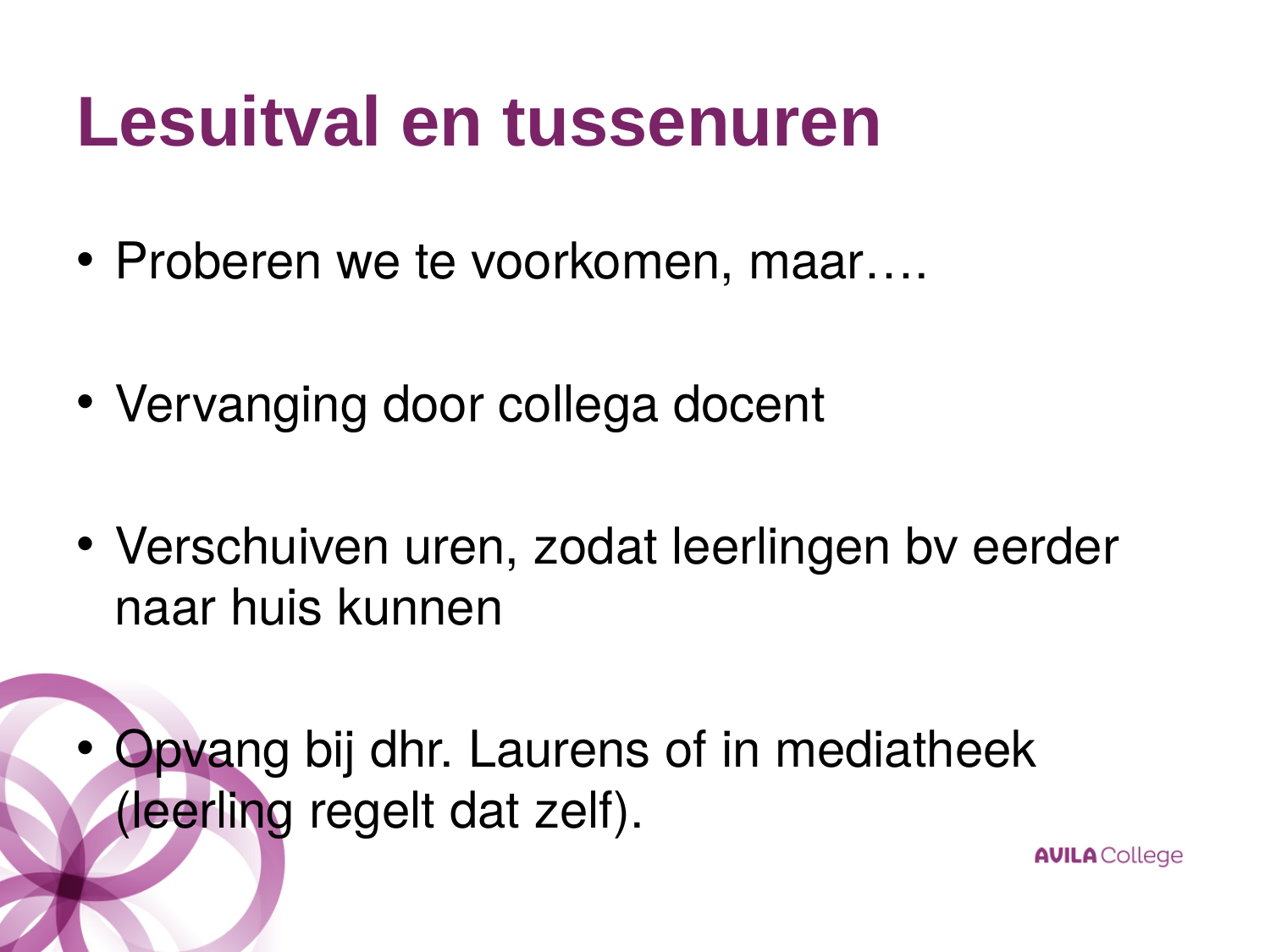

# Lesuitval en tussenuren
Proberen we te voorkomen, maar….

Vervanging door collega docent

Verschuiven uren, zodat leerlingen bv eerder naar huis kunnen

Opvang bij dhr. Laurens of in mediatheek (leerling regelt dat zelf).